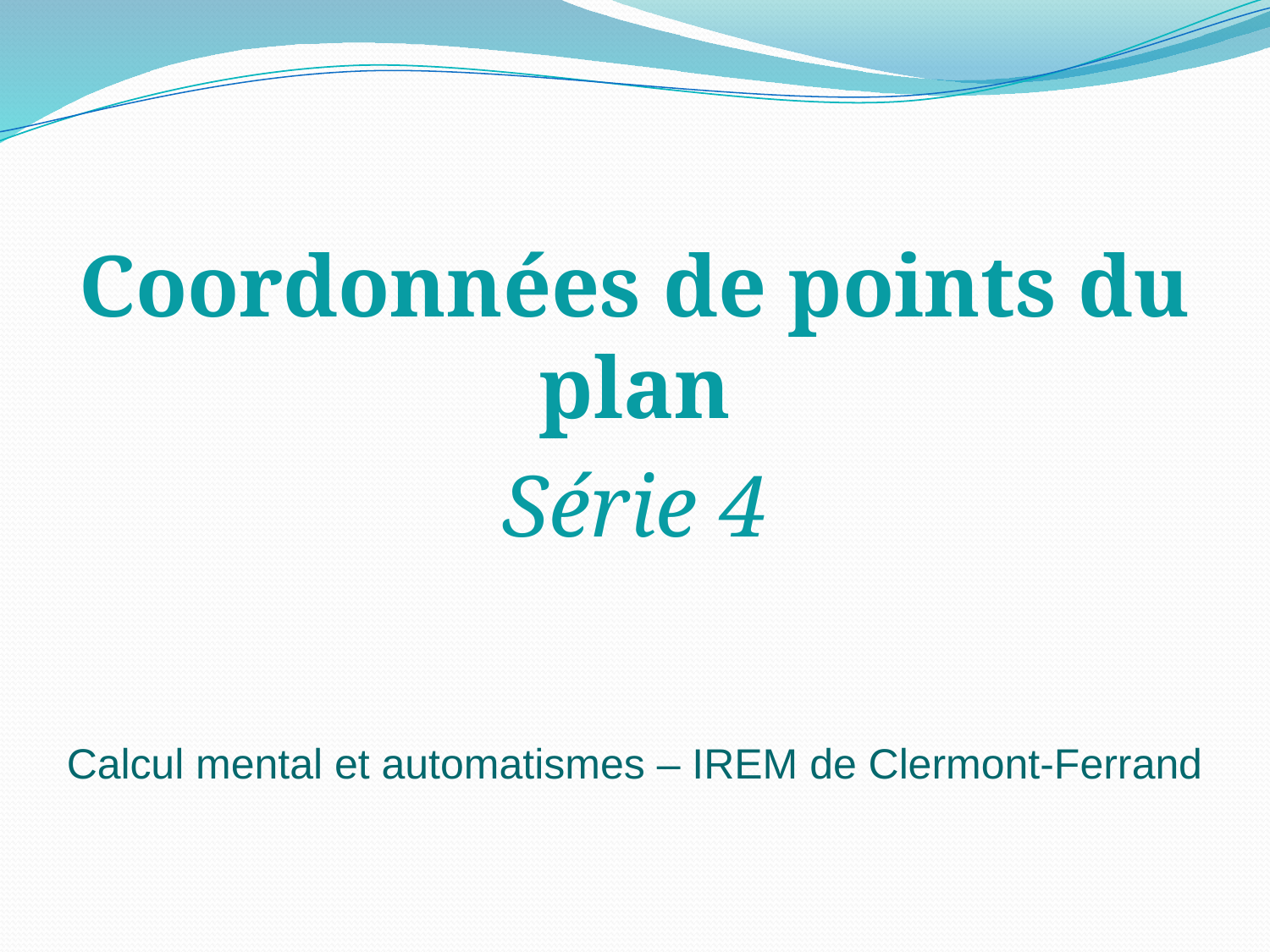

Coordonnées de points du plan
Série 4

Calcul mental et automatismes – IREM de Clermont-Ferrand